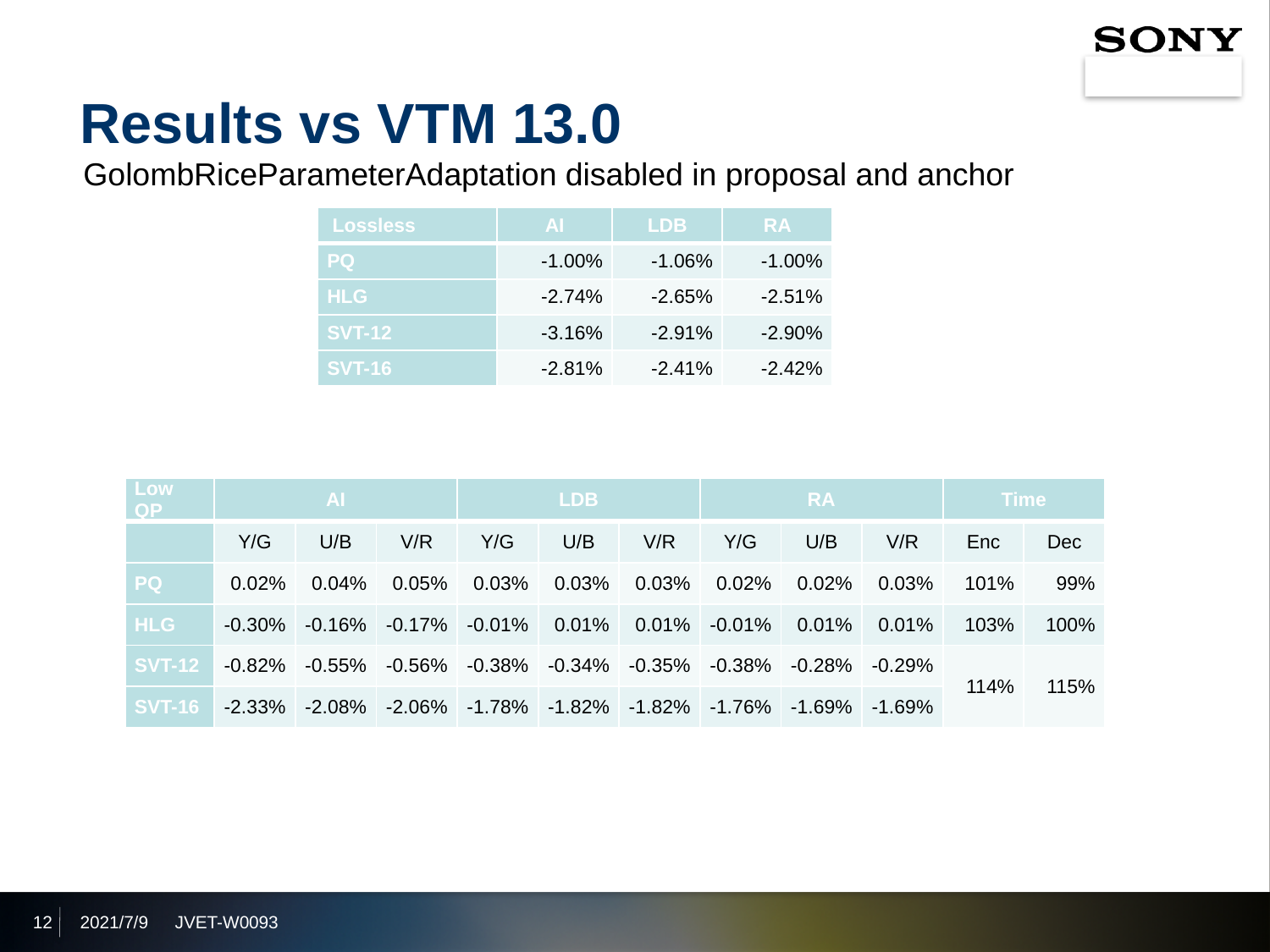

# Results vs VTM 13.0
GolombRiceParameterAdaptation disabled in proposal and anchor
| Lossless | AI | LDB | RA |
| --- | --- | --- | --- |
| PQ | -1.00% | -1.06% | -1.00% |
| HLG | -2.74% | -2.65% | -2.51% |
| SVT-12 | -3.16% | -2.91% | -2.90% |
| SVT-16 | -2.81% | -2.41% | -2.42% |
| Low QP | AI |  |  | LDB |  |  | RA |  |  | Time |  |
| --- | --- | --- | --- | --- | --- | --- | --- | --- | --- | --- | --- |
|  | Y/G | U/B | V/R | Y/G | U/B | V/R | Y/G | U/B | V/R | Enc | Dec |
| PQ | 0.02% | 0.04% | 0.05% | 0.03% | 0.03% | 0.03% | 0.02% | 0.02% | 0.03% | 101% | 99% |
| HLG | -0.30% | -0.16% | -0.17% | -0.01% | 0.01% | 0.01% | -0.01% | 0.01% | 0.01% | 103% | 100% |
| SVT-12 | -0.82% | -0.55% | -0.56% | -0.38% | -0.34% | -0.35% | -0.38% | -0.28% | -0.29% | 114% | 115% |
| SVT-16 | -2.33% | -2.08% | -2.06% | -1.78% | -1.82% | -1.82% | -1.76% | -1.69% | -1.69% |  |  |
12
2021/7/9
JVET-W0093